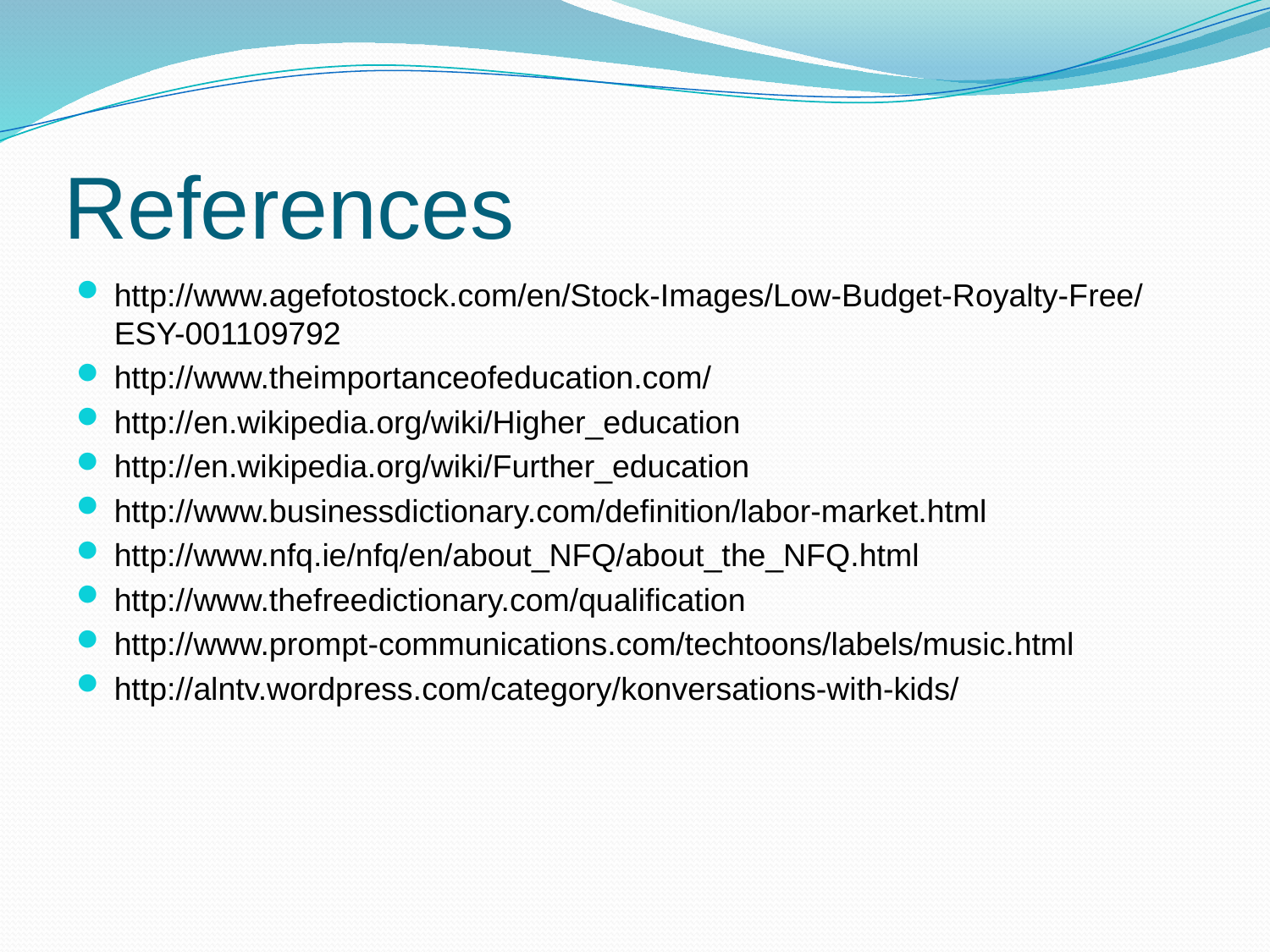

# References
http://www.agefotostock.com/en/Stock-Images/Low-Budget-Royalty-Free/ESY-001109792
http://www.theimportanceofeducation.com/
http://en.wikipedia.org/wiki/Higher_education
http://en.wikipedia.org/wiki/Further_education
http://www.businessdictionary.com/definition/labor-market.html
http://www.nfq.ie/nfq/en/about_NFQ/about_the_NFQ.html
http://www.thefreedictionary.com/qualification
http://www.prompt-communications.com/techtoons/labels/music.html
http://alntv.wordpress.com/category/konversations-with-kids/